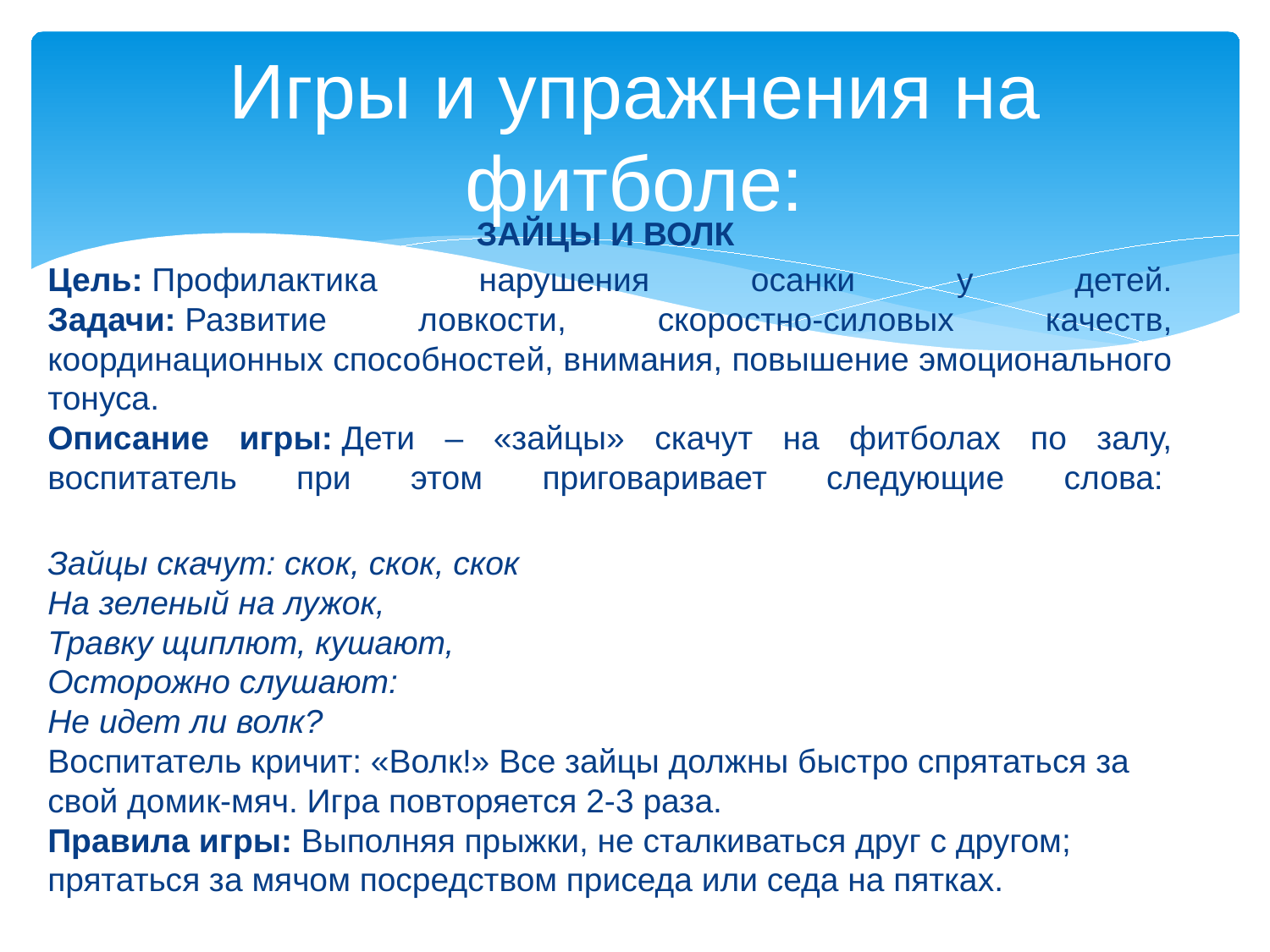

# Игры и упражнения на фитболе:
ЗАЙЦЫ И ВОЛК
Цель: Профилактика нарушения осанки у детей.
Задачи: Развитие ловкости, скоростно-силовых качеств, координационных способностей, внимания, повышение эмоционального тонуса.
Описание игры: Дети – «зайцы» скачут на фитболах по залу, воспитатель при этом приговаривает следующие слова:
Зайцы скачут: скок, скок, скок 
На зеленый на лужок, 
Травку щиплют, кушают, 
Осторожно слушают: 
Не идет ли волк?
Воспитатель кричит: «Волк!» Все зайцы должны быстро спрятаться за свой домик-мяч. Игра повторяется 2-3 раза.
Правила игры: Выполняя прыжки, не сталкиваться друг с другом; прятаться за мячом посредством приседа или седа на пятках.